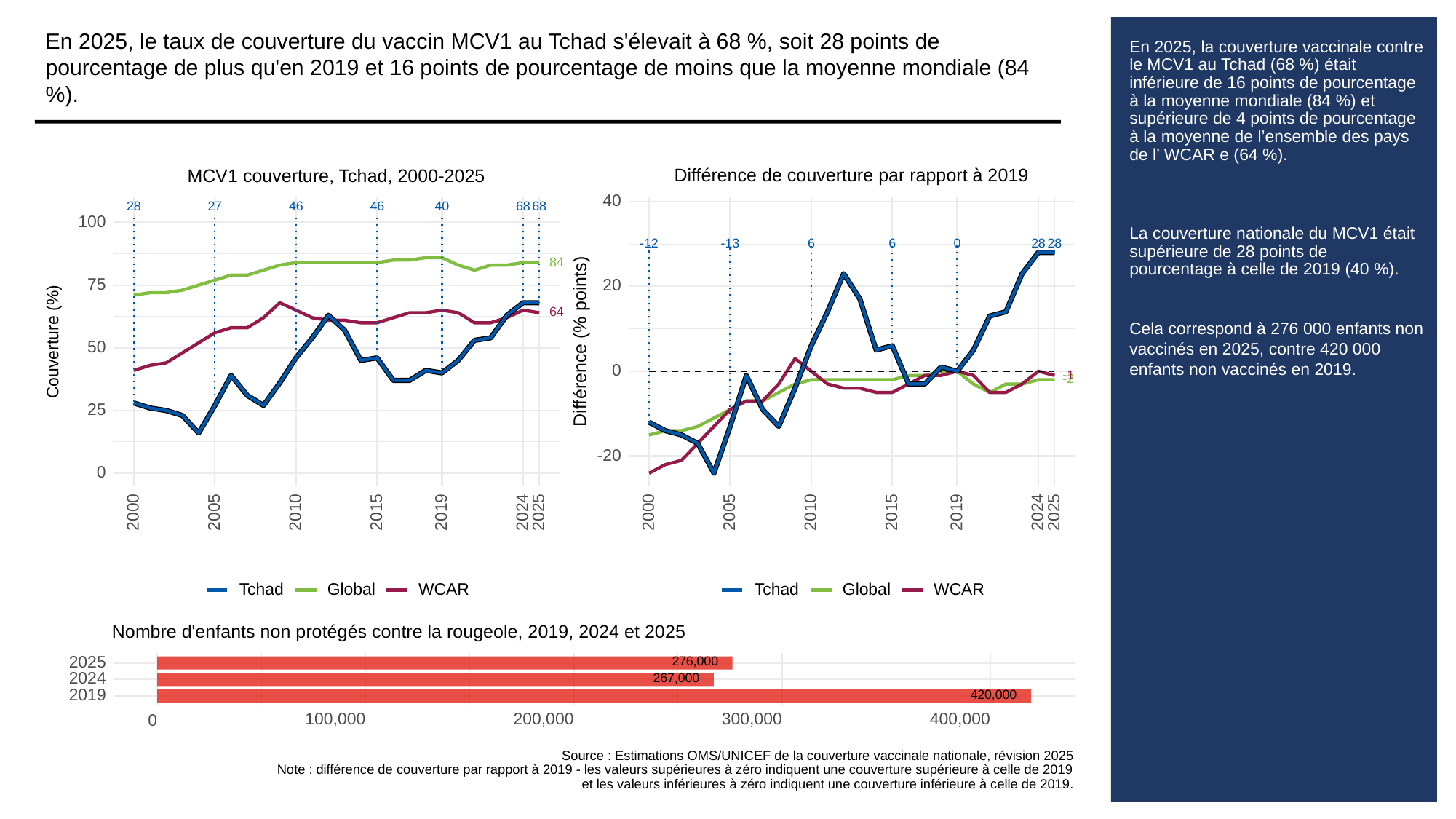

En 2025, le taux de couverture du vaccin MCV1 au Tchad s'élevait à 68 %, soit 28 points de pourcentage de plus qu'en 2019 et 16 points de pourcentage de moins que la moyenne mondiale (84 %).
# En 2025, la couverture vaccinale contre le MCV1 au Tchad (68 %) était inférieure de 16 points de pourcentage à la moyenne mondiale (84 %) et supérieure de 4 points de pourcentage à la moyenne de l’ensemble des pays de l’ WCAR e (64 %).

La couverture nationale du MCV1 était supérieure de 28 points de pourcentage à celle de 2019 (40 %).

Cela correspond à 276 000 enfants non vaccinés en 2025, contre 420 000 enfants non vaccinés en 2019.

Différence de couverture par rapport à 2019
MCV1 couverture, Tchad, 2000-2025
40

28
46
46
40
68
68
27
100

-13
6
6
0
28
28
-12

84
75
20

64

Différence (% points)
Couverture (%)
50

0
-1

-2

25

-20

0

2000
2005
2010
2015
2019
2024
2025
2000
2005
2010
2015
2019
2024
2025
Global
WCAR
Global
WCAR
Tchad
Tchad

Nombre d'enfants non protégés contre la rougeole, 2019, 2024 et 2025

276,000
2025

267,000
2024

420,000
2019

100,000
200,000
300,000
400,000
0
Source : Estimations OMS/UNICEF de la couverture vaccinale nationale, révision 2025
Note : différence de couverture par rapport à 2019 - les valeurs supérieures à zéro indiquent une couverture supérieure à celle de 2019
et les valeurs inférieures à zéro indiquent une couverture inférieure à celle de 2019.